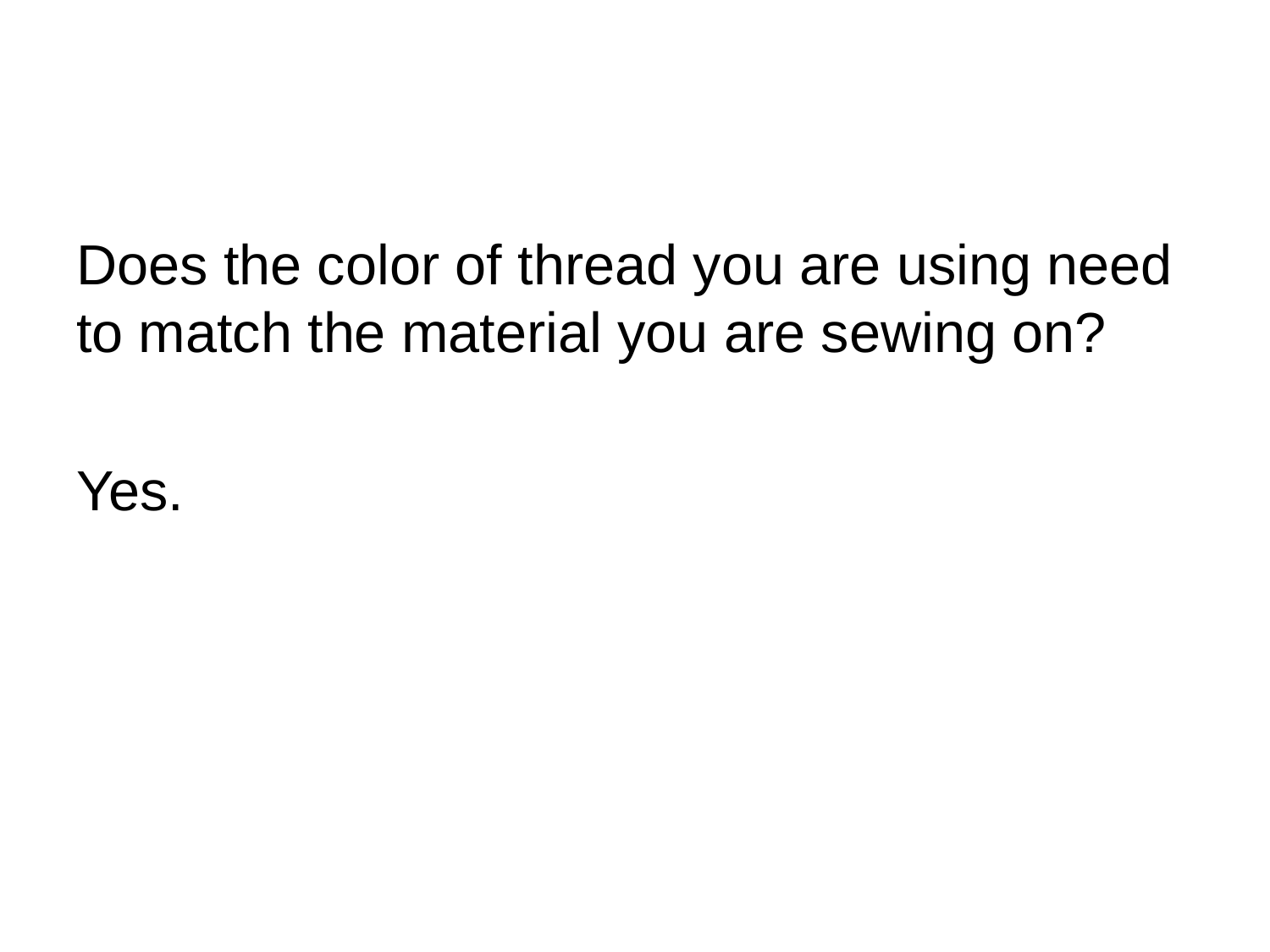

Does the color of thread you are using need to match the material you are sewing on?

Yes.